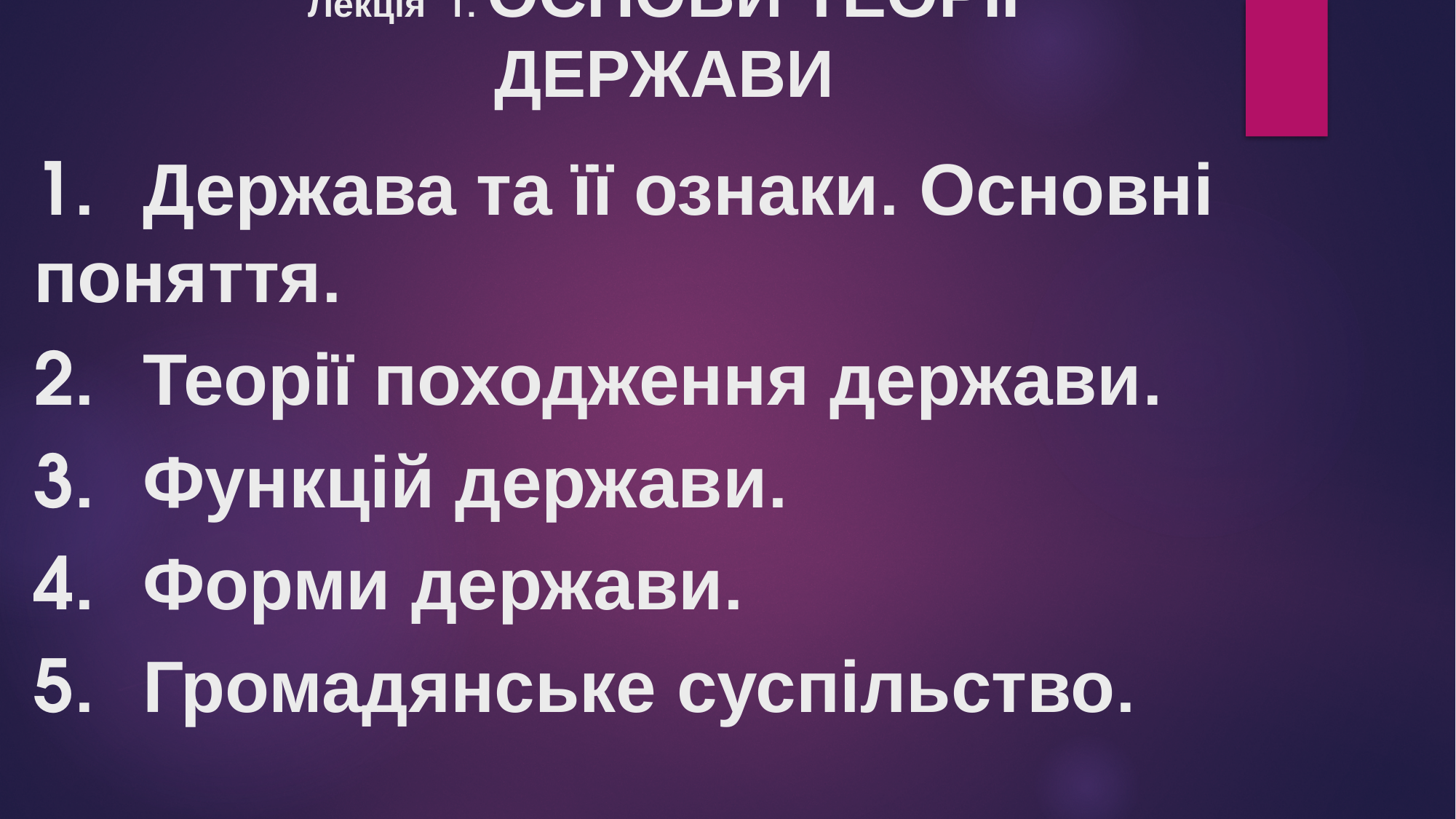

# Лекція  1. ОСНОВИ ТЕОРІЇ ДЕРЖАВИ
1.	Держава та її ознаки. Основні поняття.
2.	Теорії походження держави.
3.	Функцій держави.
4.	Форми держави.
5.	Громадянське суспільство.